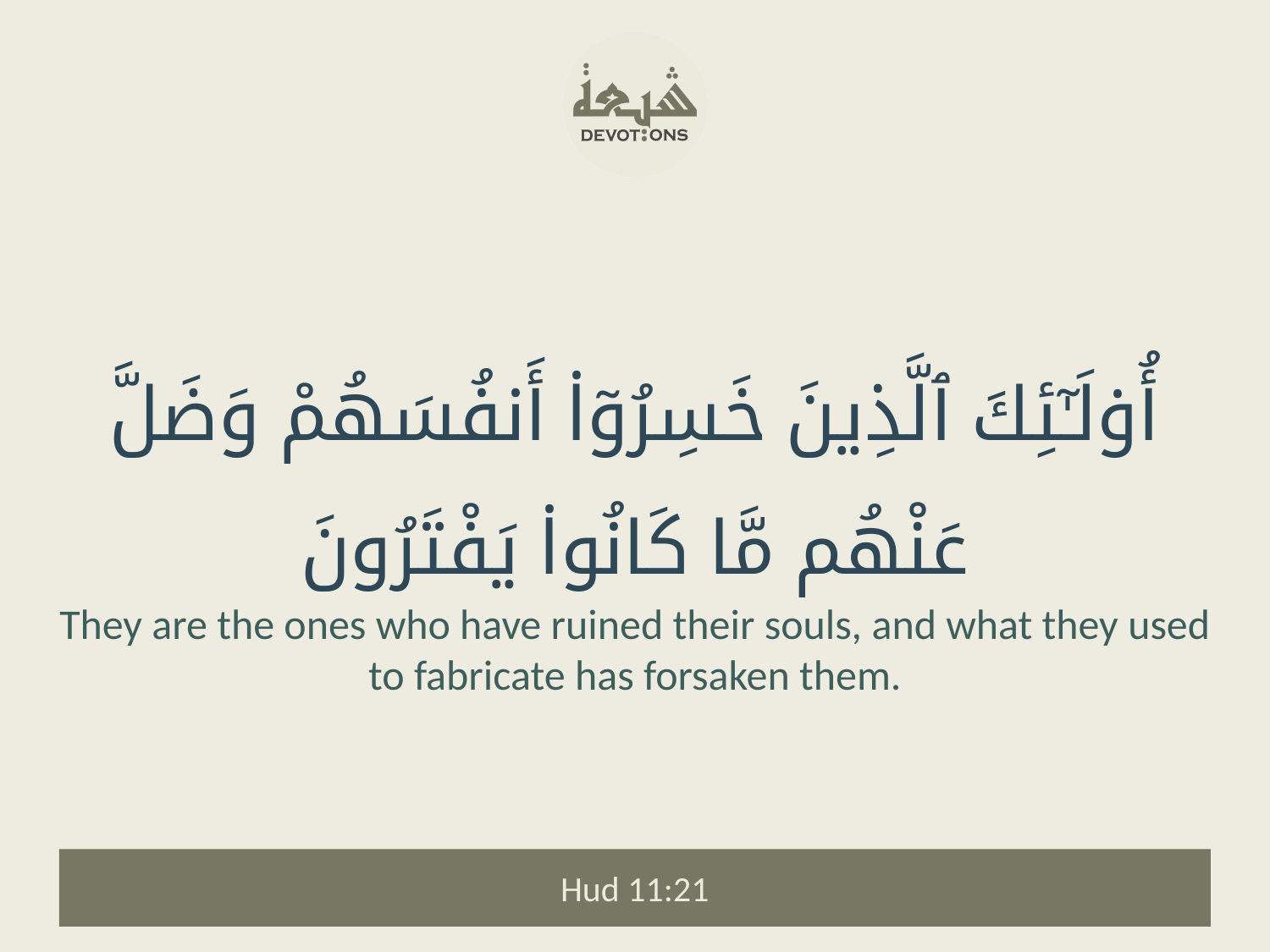

أُو۟لَـٰٓئِكَ ٱلَّذِينَ خَسِرُوٓا۟ أَنفُسَهُمْ وَضَلَّ عَنْهُم مَّا كَانُوا۟ يَفْتَرُونَ
They are the ones who have ruined their souls, and what they used to fabricate has forsaken them.
Hud 11:21